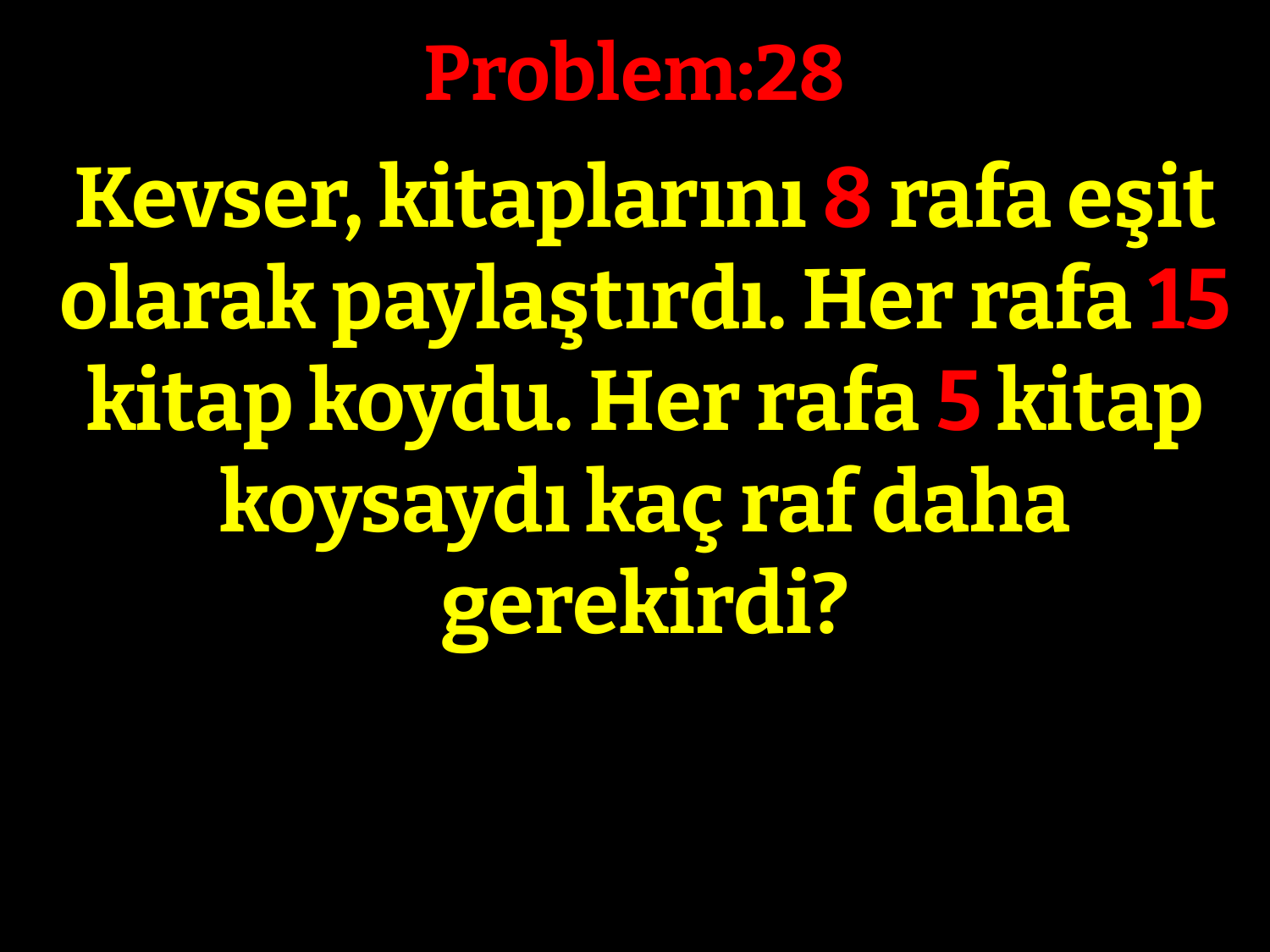

Problem:28
Kevser, kitaplarını 8 rafa eşit olarak paylaştırdı. Her rafa 15 kitap koydu. Her rafa 5 kitap koysaydı kaç raf daha gerekirdi?
#